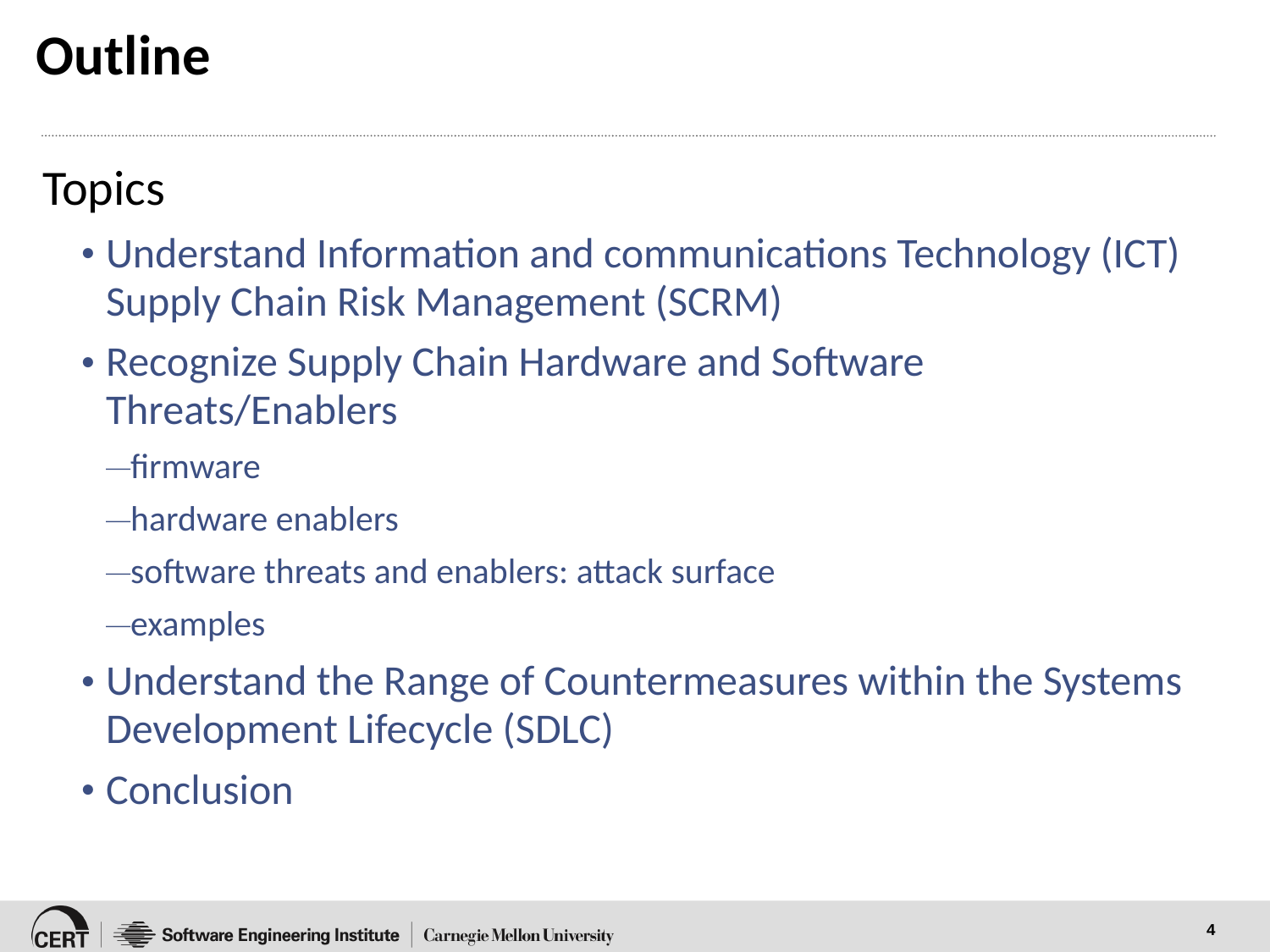

# Outline
Topics
Understand Information and communications Technology (ICT) Supply Chain Risk Management (SCRM)
Recognize Supply Chain Hardware and Software Threats/Enablers
firmware
hardware enablers
software threats and enablers: attack surface
examples
Understand the Range of Countermeasures within the Systems Development Lifecycle (SDLC)
Conclusion